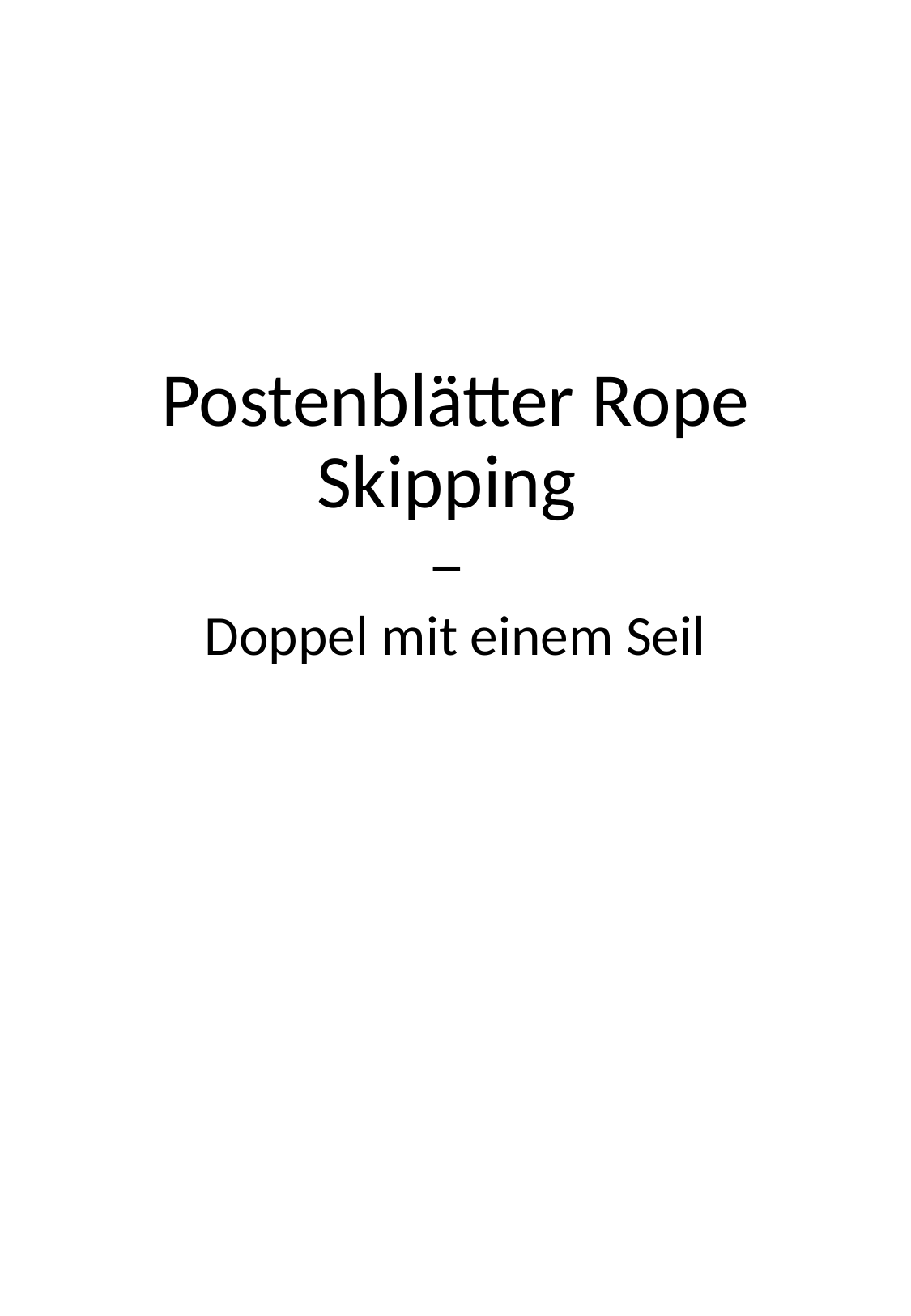

# Postenblätter Rope Skipping – Doppel mit einem Seil